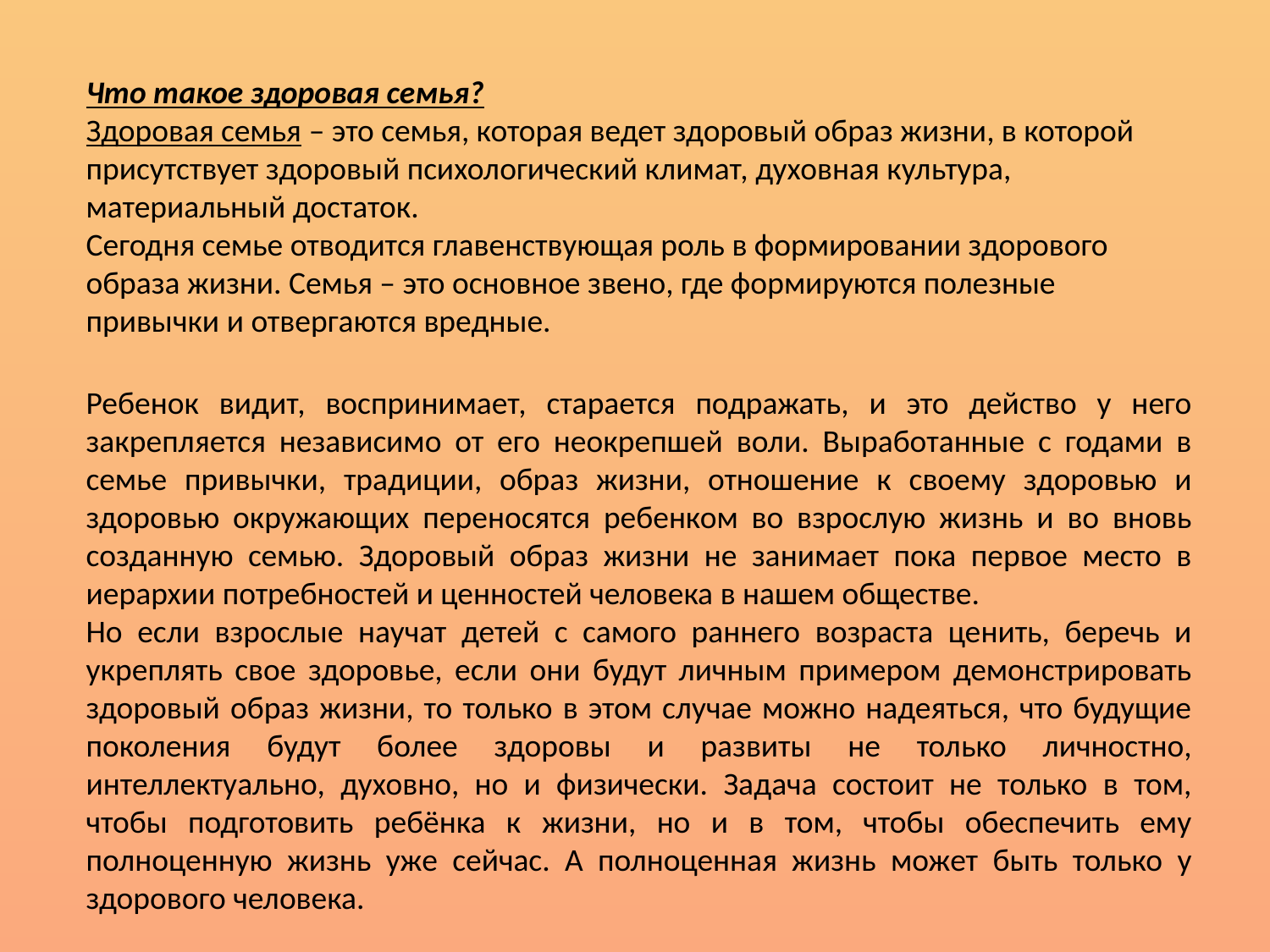

Что такое здоровая семья?
Здоровая семья – это семья, которая ведет здоровый образ жизни, в которой присутствует здоровый психологический климат, духовная культура, материальный достаток.
Сегодня семье отводится главенствующая роль в формировании здорового образа жизни. Семья – это основное звено, где формируются полезные привычки и отвергаются вредные.
Ребенок видит, воспринимает, старается подражать, и это действо у него закрепляется независимо от его неокрепшей воли. Выработанные с годами в семье привычки, традиции, образ жизни, отношение к своему здоровью и здоровью окружающих переносятся ребенком во взрослую жизнь и во вновь созданную семью. Здоровый образ жизни не занимает пока первое место в иерархии потребностей и ценностей человека в нашем обществе.
Но если взрослые научат детей с самого раннего возраста ценить, беречь и укреплять свое здоровье, если они будут личным примером демонстрировать здоровый образ жизни, то только в этом случае можно надеяться, что будущие поколения будут более здоровы и развиты не только личностно, интеллектуально, духовно, но и физически. Задача состоит не только в том, чтобы подготовить ребёнка к жизни, но и в том, чтобы обеспечить ему полноценную жизнь уже сейчас. А полноценная жизнь может быть только у здорового человека.